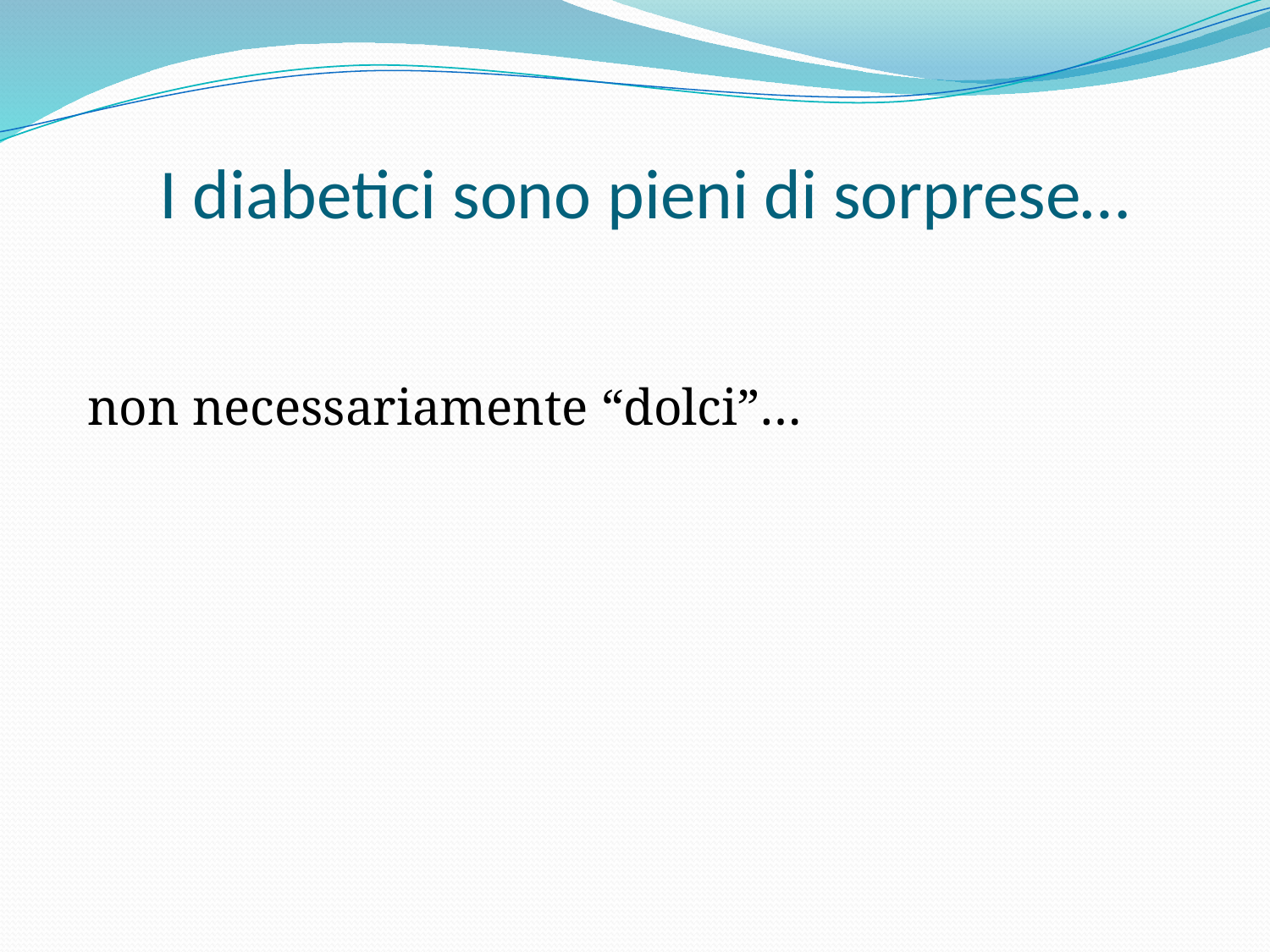

# I diabetici sono pieni di sorprese…

non necessariamente “dolci”…